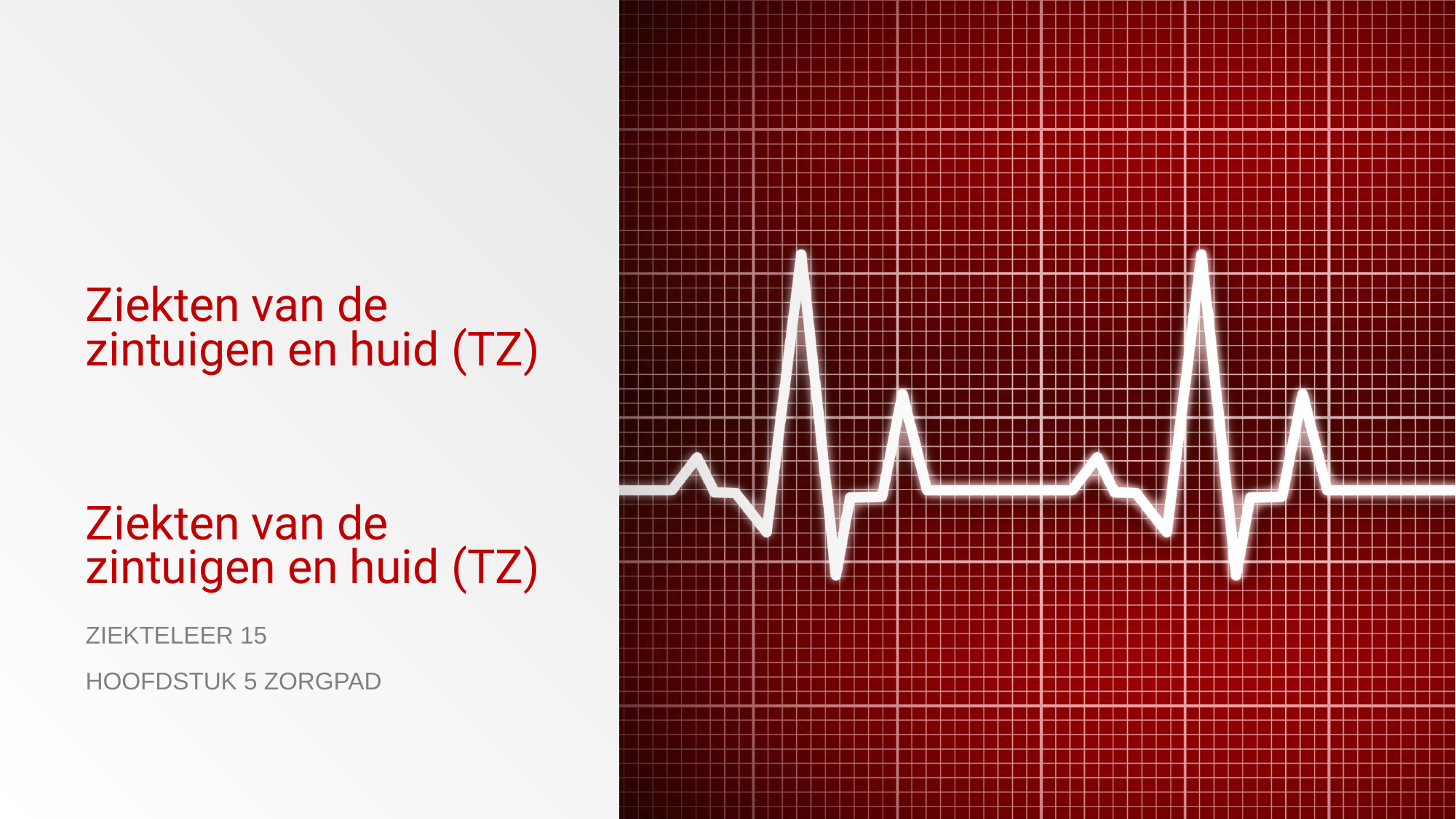

# Ziekten van de zintuigen en huid (TZ) Ziekten van de zintuigen en huid (TZ)
Ziekteleer 15
Hoofdstuk 5 zorgpad